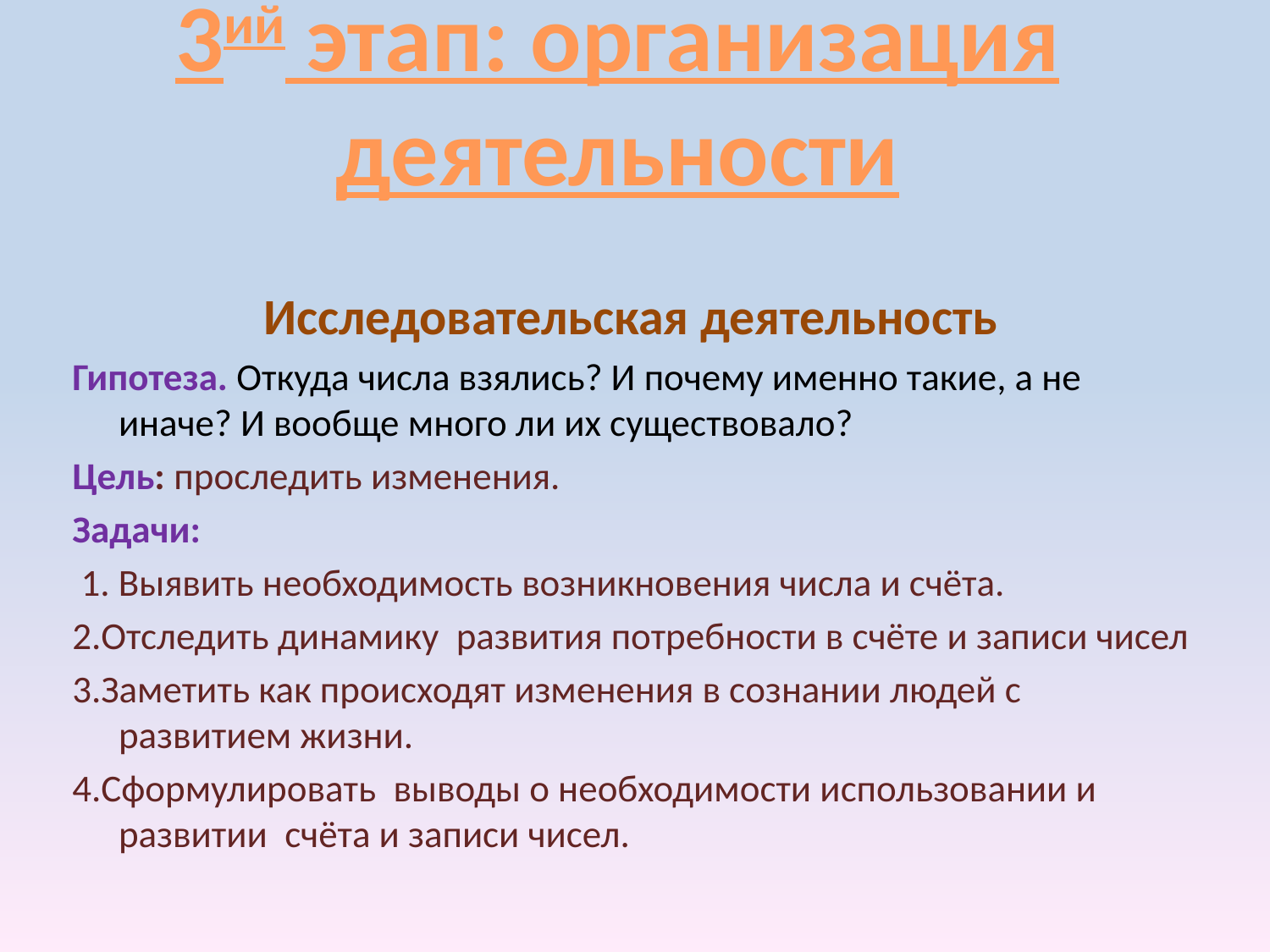

3ий этап: организация деятельности
Исследовательская деятельность
Гипотеза. Откуда числа взялись? И почему именно такие, а не иначе? И вообще много ли их существовало?
Цель: проследить изменения.
Задачи:
 1. Выявить необходимость возникновения числа и счёта.
2.Отследить динамику  развития потребности в счёте и записи чисел
3.Заметить как происходят изменения в сознании людей с развитием жизни.
4.Сформулировать  выводы о необходимости использовании и развитии  счёта и записи чисел.